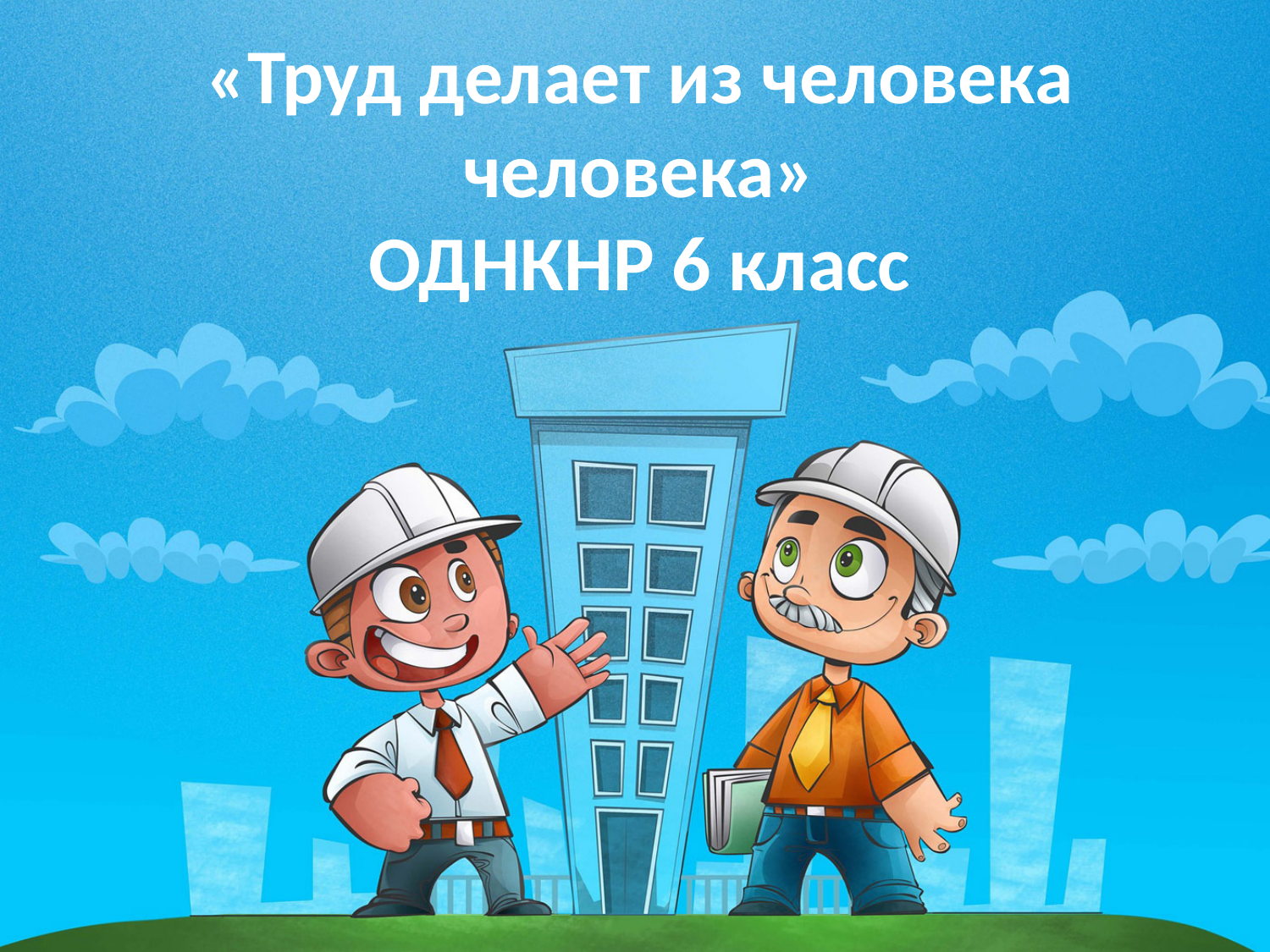

# «Труд делает из человека человека» ОДНКНР 6 класс